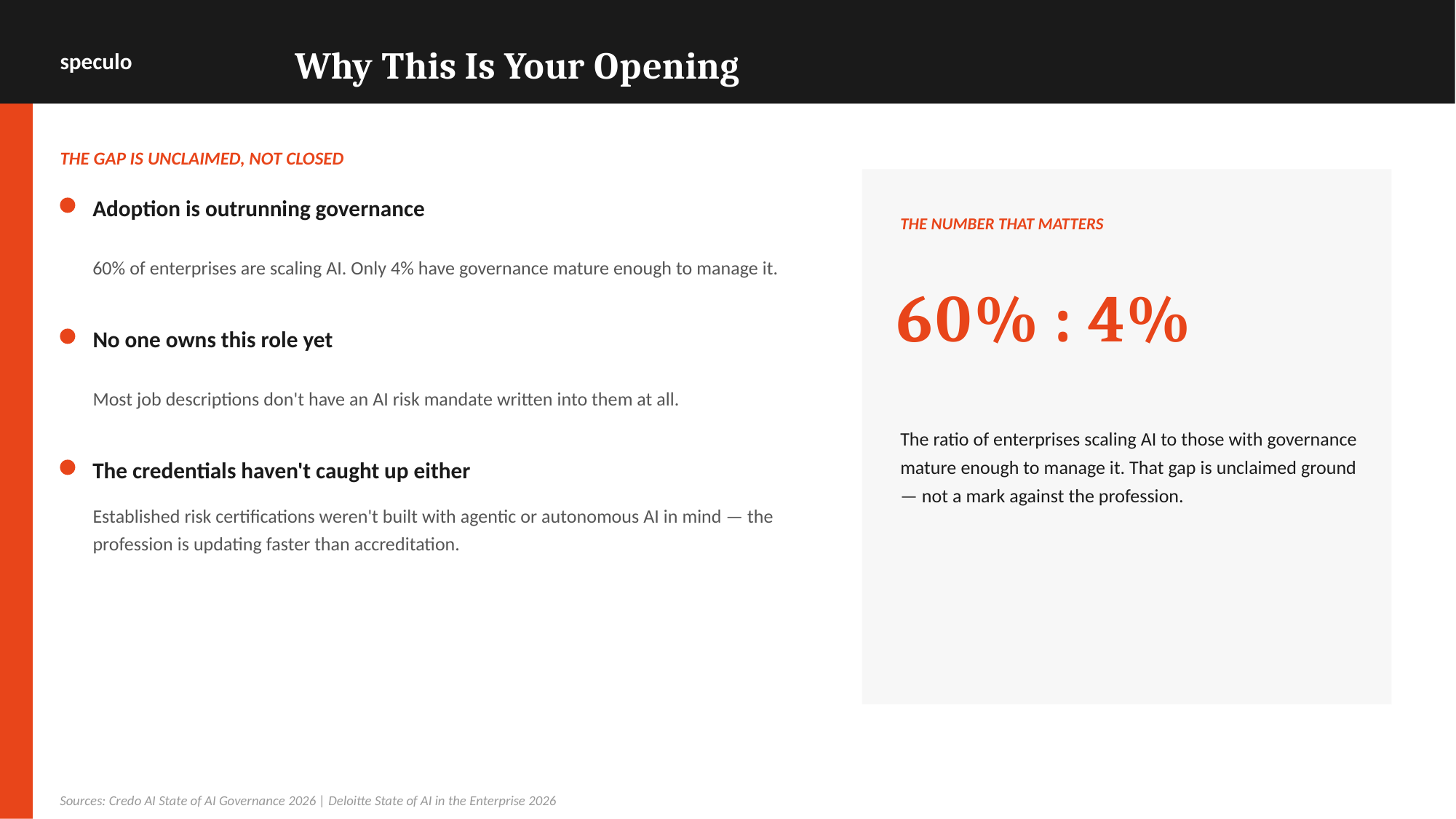

Why This Is Your Opening
speculo
THE GAP IS UNCLAIMED, NOT CLOSED

Adoption is outrunning governance

THE NUMBER THAT MATTERS
60% of enterprises are scaling AI. Only 4% have governance mature enough to manage it.
60% : 4%
No one owns this role yet

Most job descriptions don't have an AI risk mandate written into them at all.
The ratio of enterprises scaling AI to those with governance
mature enough to manage it. That gap is unclaimed ground
The credentials haven't caught up either

— not a mark against the profession.
Established risk certifications weren't built with agentic or autonomous AI in mind — the
profession is updating faster than accreditation.
Sources: Credo AI State of AI Governance 2026 | Deloitte State of AI in the Enterprise 2026